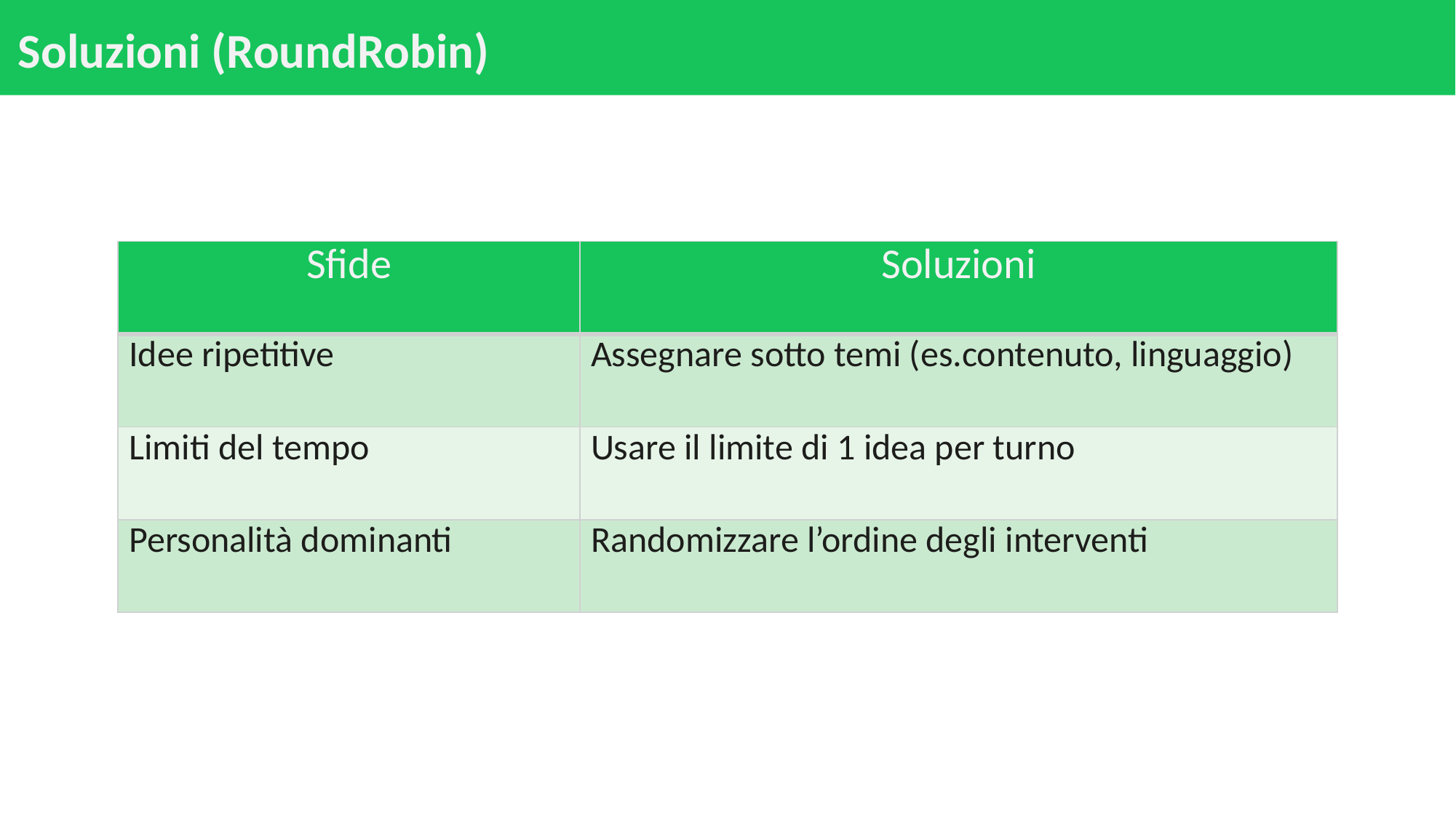

# Soluzioni (RoundRobin)
| Sfide | Soluzioni |
| --- | --- |
| Idee ripetitive | Assegnare sotto temi (es.contenuto, linguaggio) |
| Limiti del tempo | Usare il limite di 1 idea per turno |
| Personalità dominanti | Randomizzare l’ordine degli interventi |